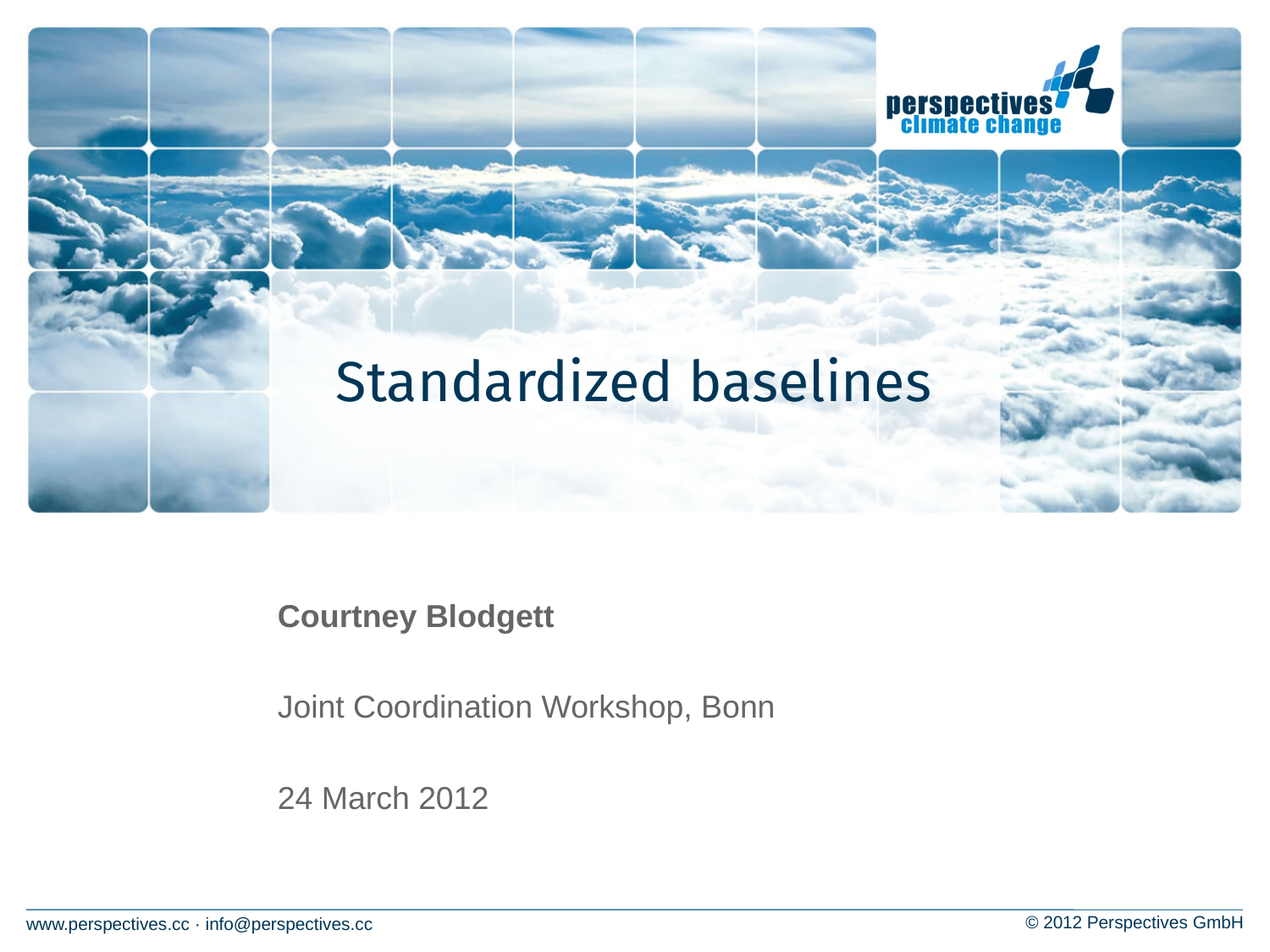

# Standardized baselines
Courtney Blodgett

Joint Coordination Workshop, Bonn

24 March 2012